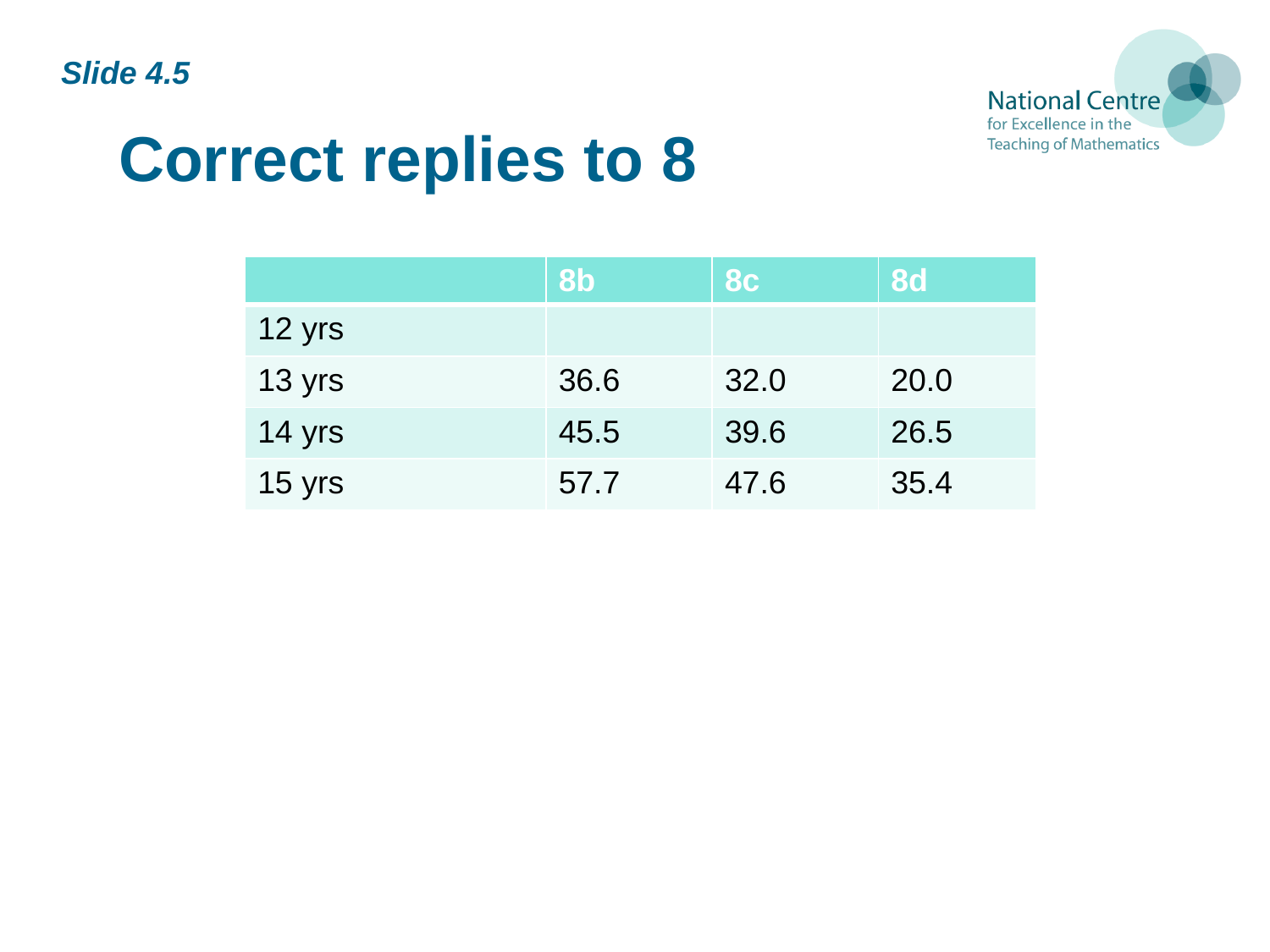

# Correct replies to 8
Slide 4.5
|  | 8b | 8c | 8d |
| --- | --- | --- | --- |
| 12 yrs |  |  |  |
| 13 yrs | 36.6 | 32.0 | 20.0 |
| 14 yrs | 45.5 | 39.6 | 26.5 |
| 15 yrs | 57.7 | 47.6 | 35.4 |